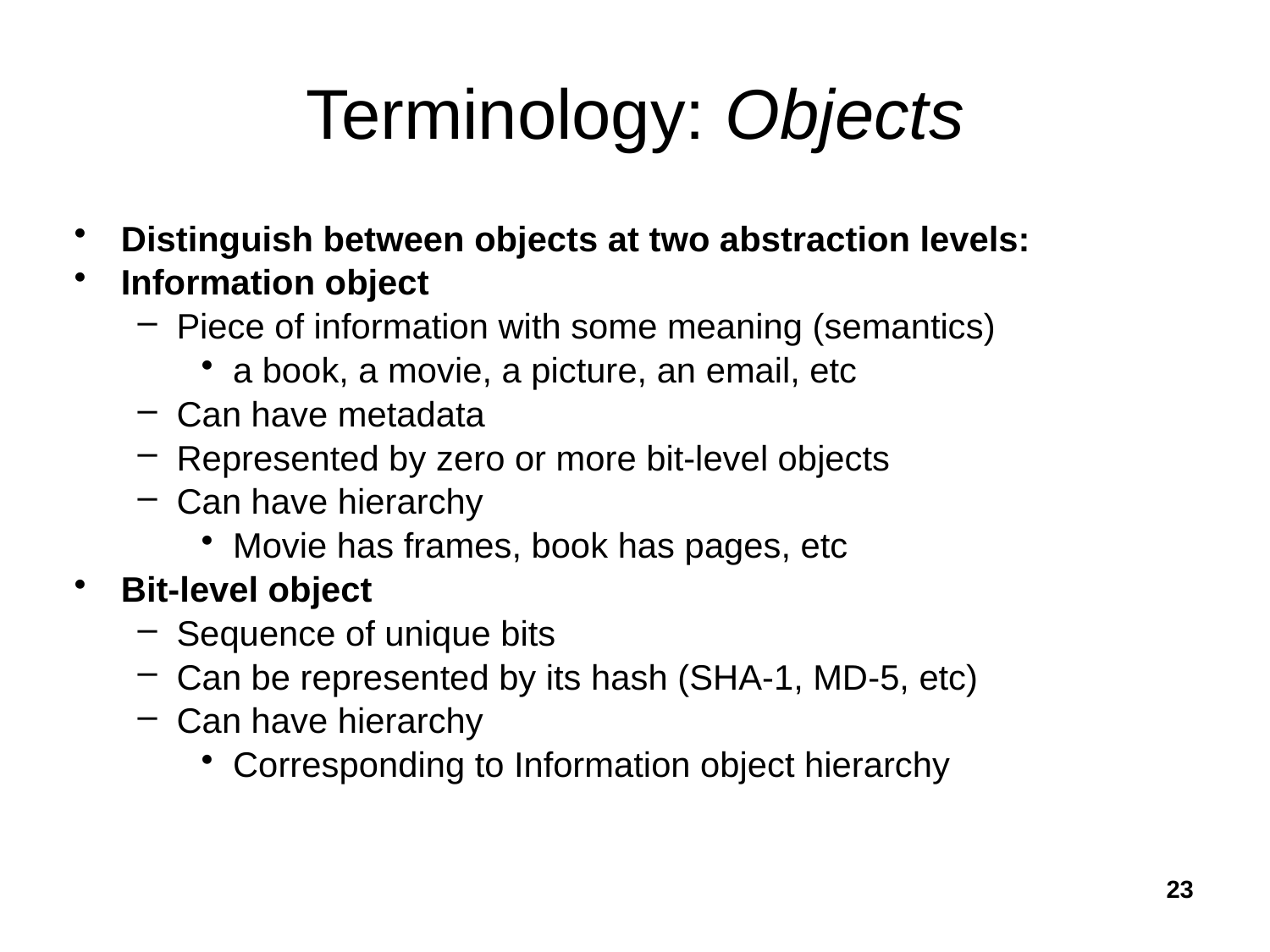

# Terminology: Objects
Distinguish between objects at two abstraction levels:
Information object
Piece of information with some meaning (semantics)‏
a book, a movie, a picture, an email, etc
Can have metadata
Represented by zero or more bit-level objects
Can have hierarchy
Movie has frames, book has pages, etc
Bit-level object
Sequence of unique bits
Can be represented by its hash (SHA-1, MD-5, etc)‏
Can have hierarchy
Corresponding to Information object hierarchy
23